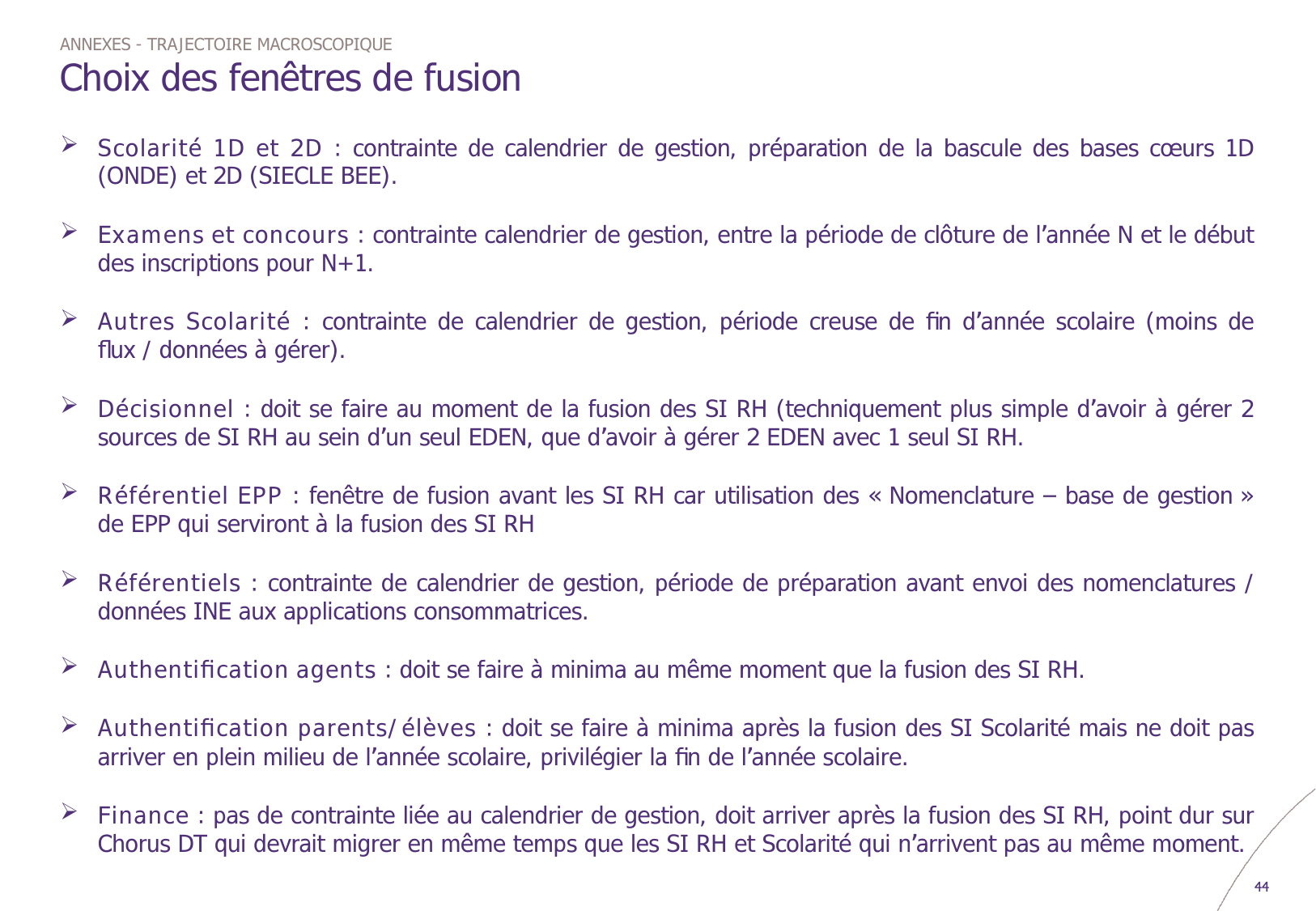

ANNEXES - Trajectoire macroscopique
# Choix des fenêtres de fusion
Scolarité 1D et 2D : contrainte de calendrier de gestion, préparation de la bascule des bases cœurs 1D (ONDE) et 2D (SIECLE BEE).
Examens et concours : contrainte calendrier de gestion, entre la période de clôture de l’année N et le début des inscriptions pour N+1.
Autres Scolarité : contrainte de calendrier de gestion, période creuse de fin d’année scolaire (moins de flux / données à gérer).
Décisionnel : doit se faire au moment de la fusion des SI RH (techniquement plus simple d’avoir à gérer 2 sources de SI RH au sein d’un seul EDEN, que d’avoir à gérer 2 EDEN avec 1 seul SI RH.
Référentiel EPP : fenêtre de fusion avant les SI RH car utilisation des « Nomenclature – base de gestion » de EPP qui serviront à la fusion des SI RH
Référentiels : contrainte de calendrier de gestion, période de préparation avant envoi des nomenclatures / données INE aux applications consommatrices.
Authentification agents : doit se faire à minima au même moment que la fusion des SI RH.
Authentification parents/élèves : doit se faire à minima après la fusion des SI Scolarité mais ne doit pas arriver en plein milieu de l’année scolaire, privilégier la fin de l’année scolaire.
Finance : pas de contrainte liée au calendrier de gestion, doit arriver après la fusion des SI RH, point dur sur Chorus DT qui devrait migrer en même temps que les SI RH et Scolarité qui n’arrivent pas au même moment.